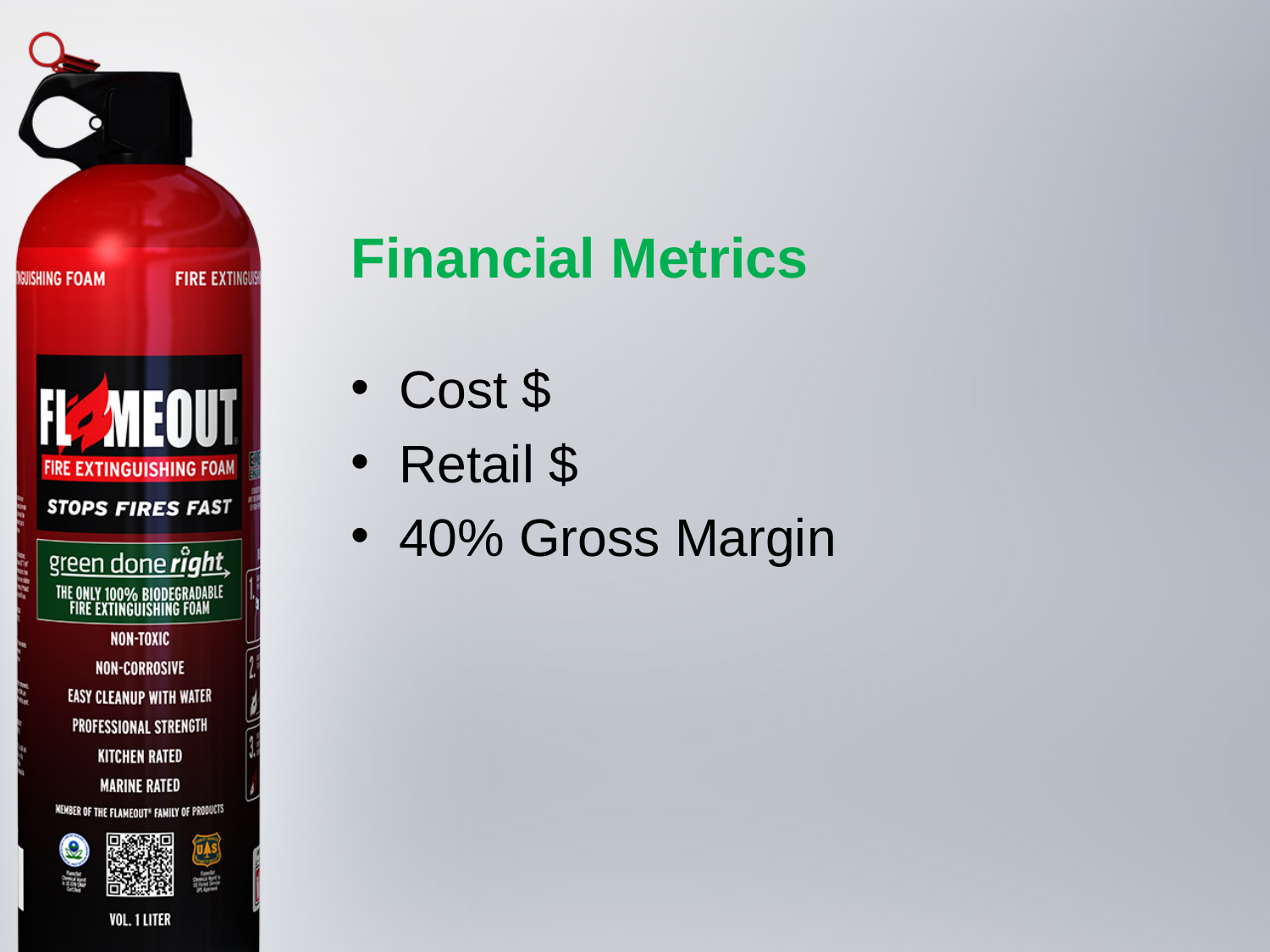

Financial Metrics
Cost $
Retail $
40% Gross Margin